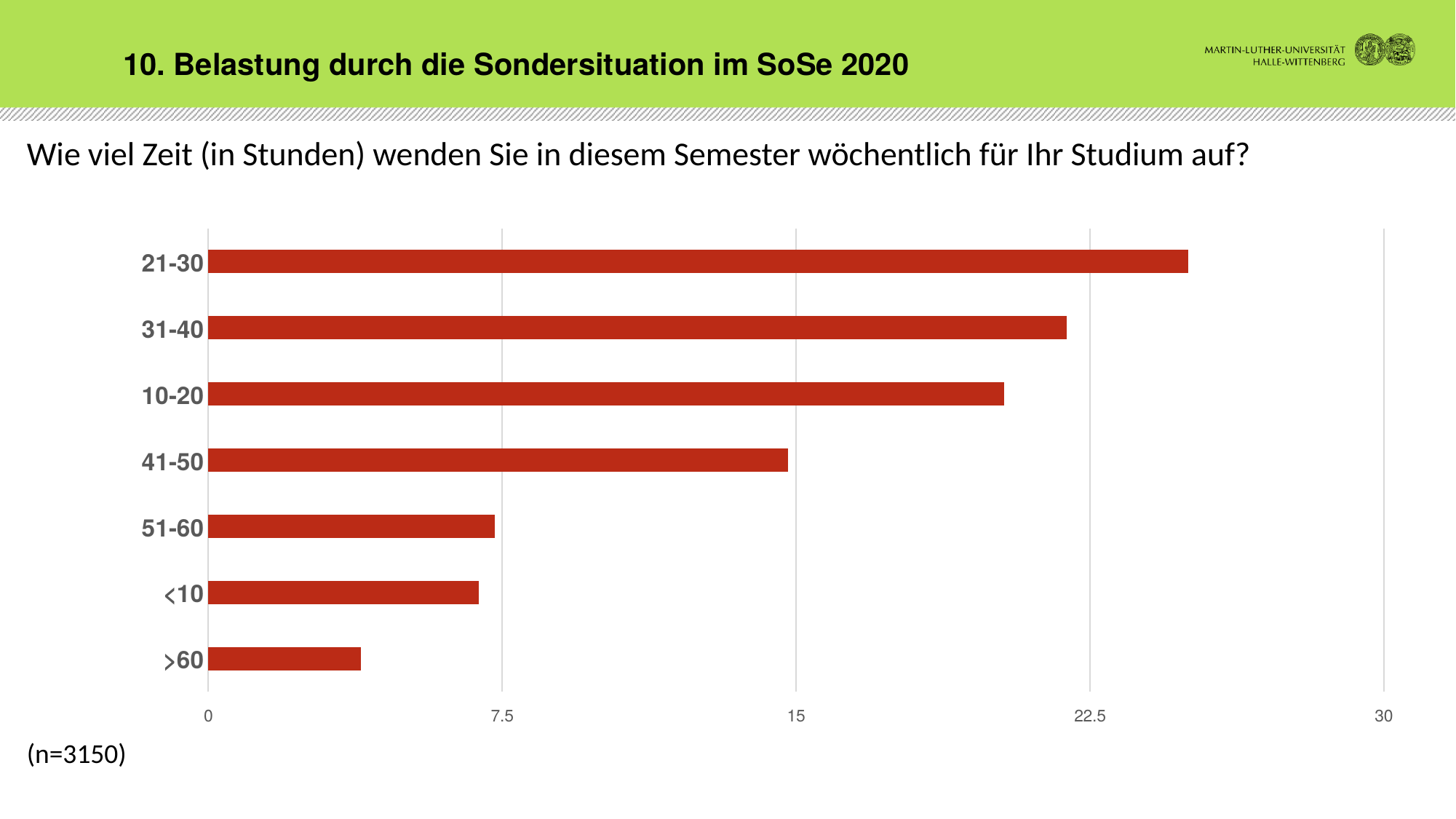

10. Belastung durch die Sondersituation im SoSe 2020
# Wie viel Zeit (in Stunden) wenden Sie in diesem Semester wöchentlich für Ihr Studium auf?

(n=3150)

### Chart

| Category | Datenreihe 1 |
|---|---|
| 21-30 | 25.0 |
| 31-40 | 21.9 |
| 10-20 | 20.3 |
| 41-50 | 14.8 |
| 51-60 | 7.3 |
| <10 | 6.9 |
| >60 | 3.9 |